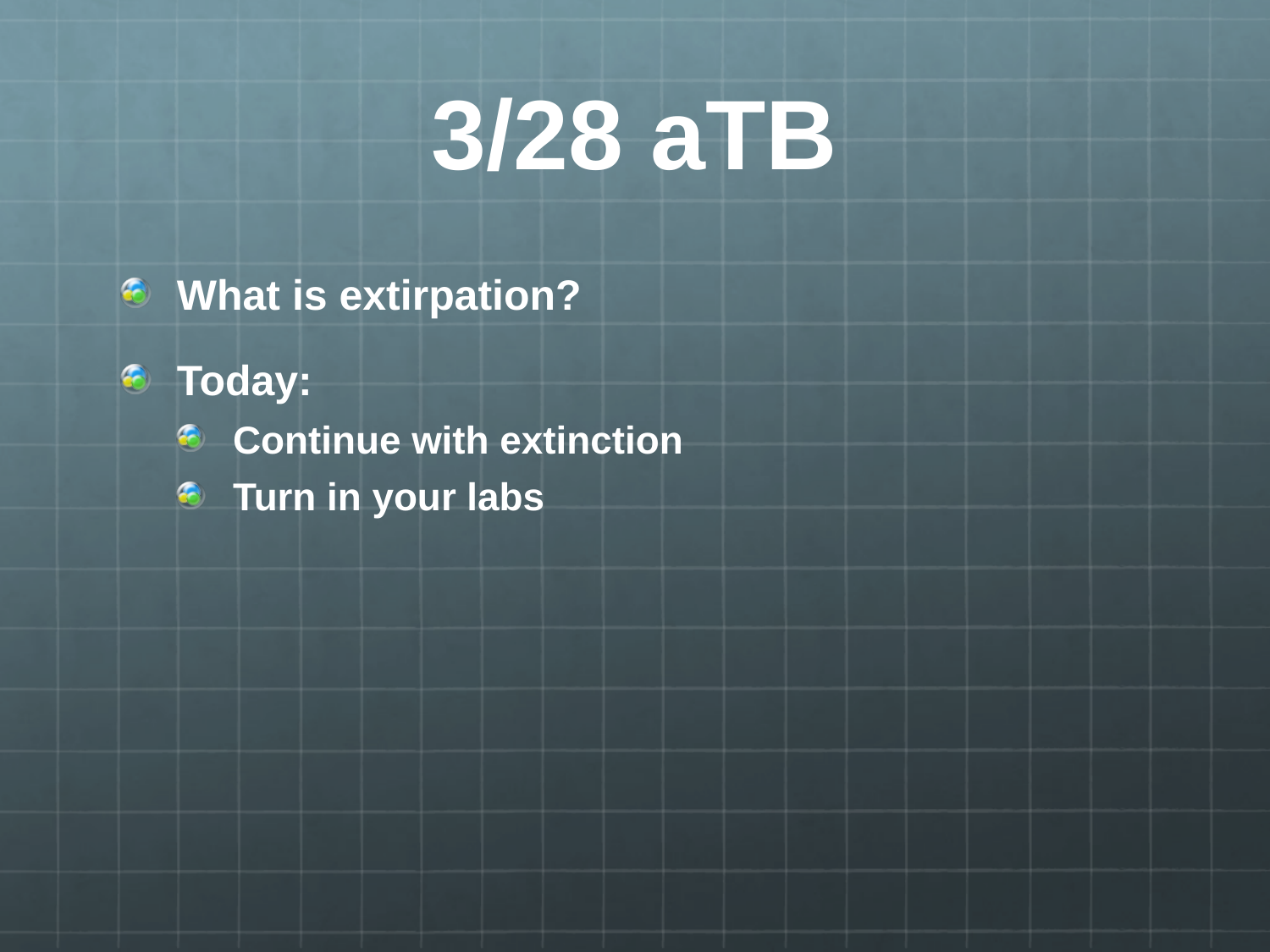

# 3/28 aTB
What is extirpation?
Today:
Continue with extinction
Turn in your labs